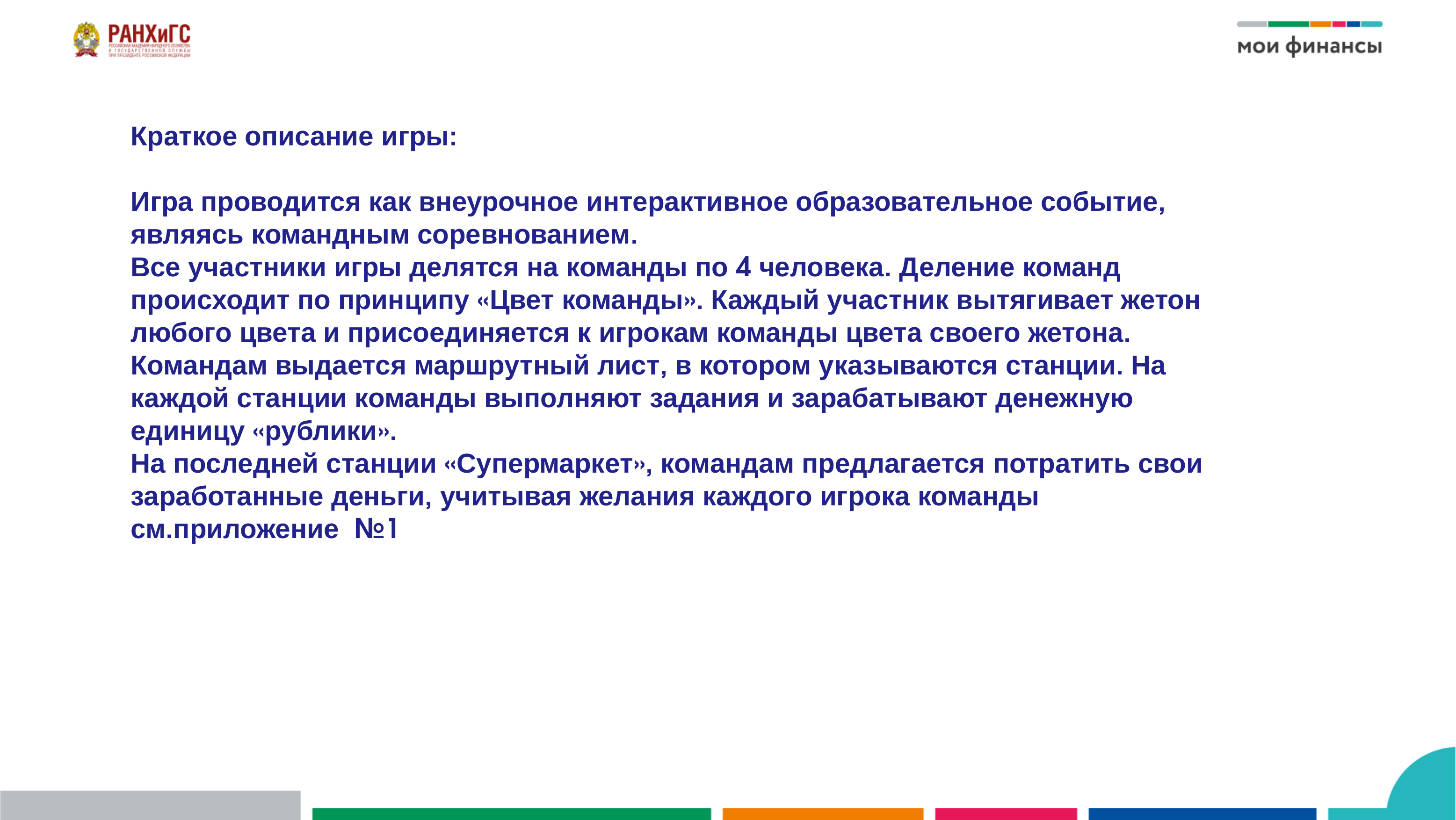

Краткое описание игры:

Игра проводится как внеурочное интерактивное образовательное событие, являясь командным соревнованием.
Все участники игры делятся на команды по 4 человека. Деление команд происходит по принципу «Цвет команды». Каждый участник вытягивает жетон любого цвета и присоединяется к игрокам команды цвета своего жетона.
Командам выдается маршрутный лист, в котором указываются станции. На каждой станции команды выполняют задания и зарабатывают денежную единицу «рублики».
На последней станции «Супермаркет», командам предлагается потратить свои заработанные деньги, учитывая желания каждого игрока команды
см.приложение  №1